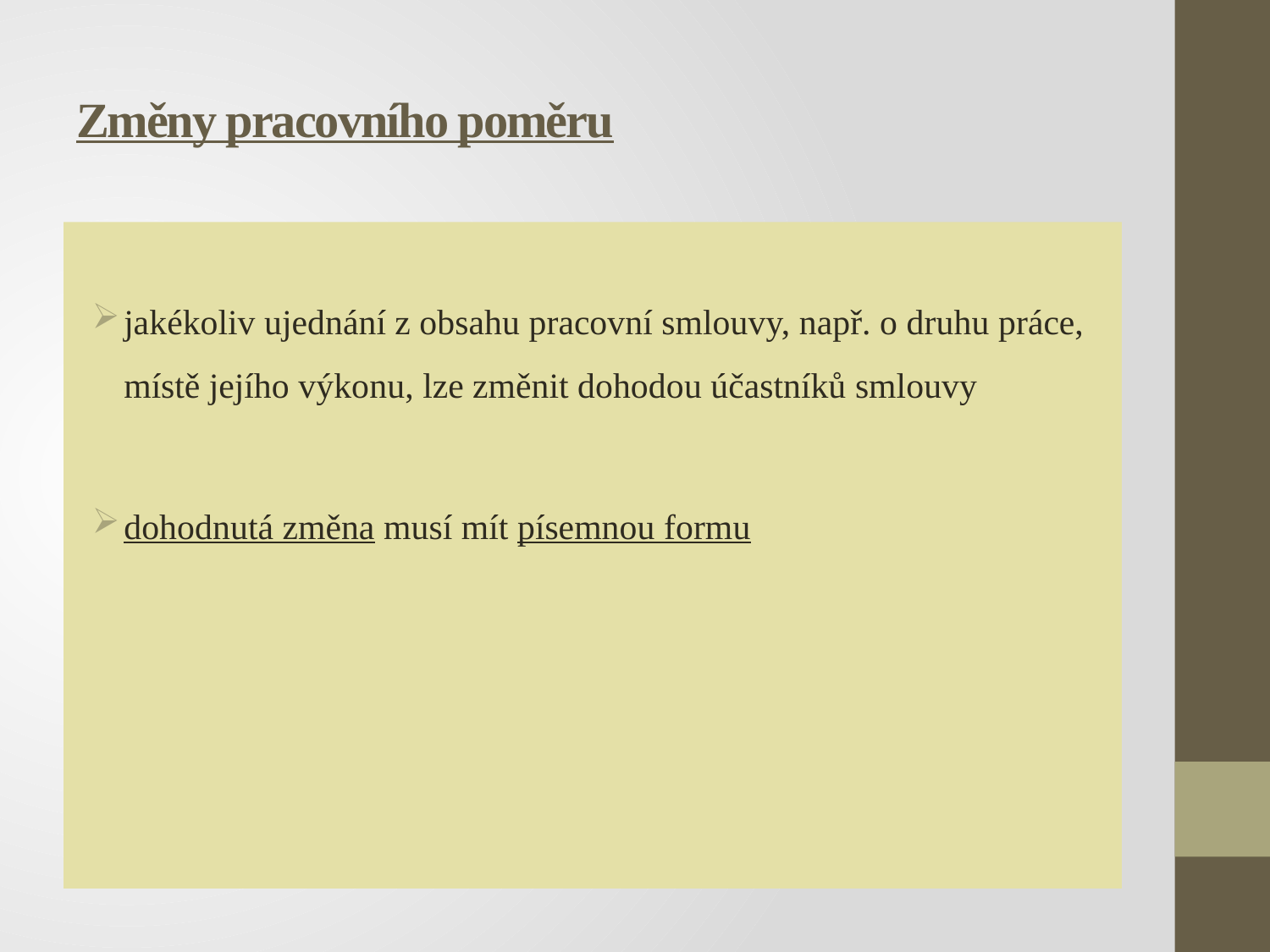

# Změny pracovního poměru

jakékoliv ujednání z obsahu pracovní smlouvy, např. o druhu práce, místě jejího výkonu, lze změnit dohodou účastníků smlouvy

dohodnutá změna musí mít písemnou formu